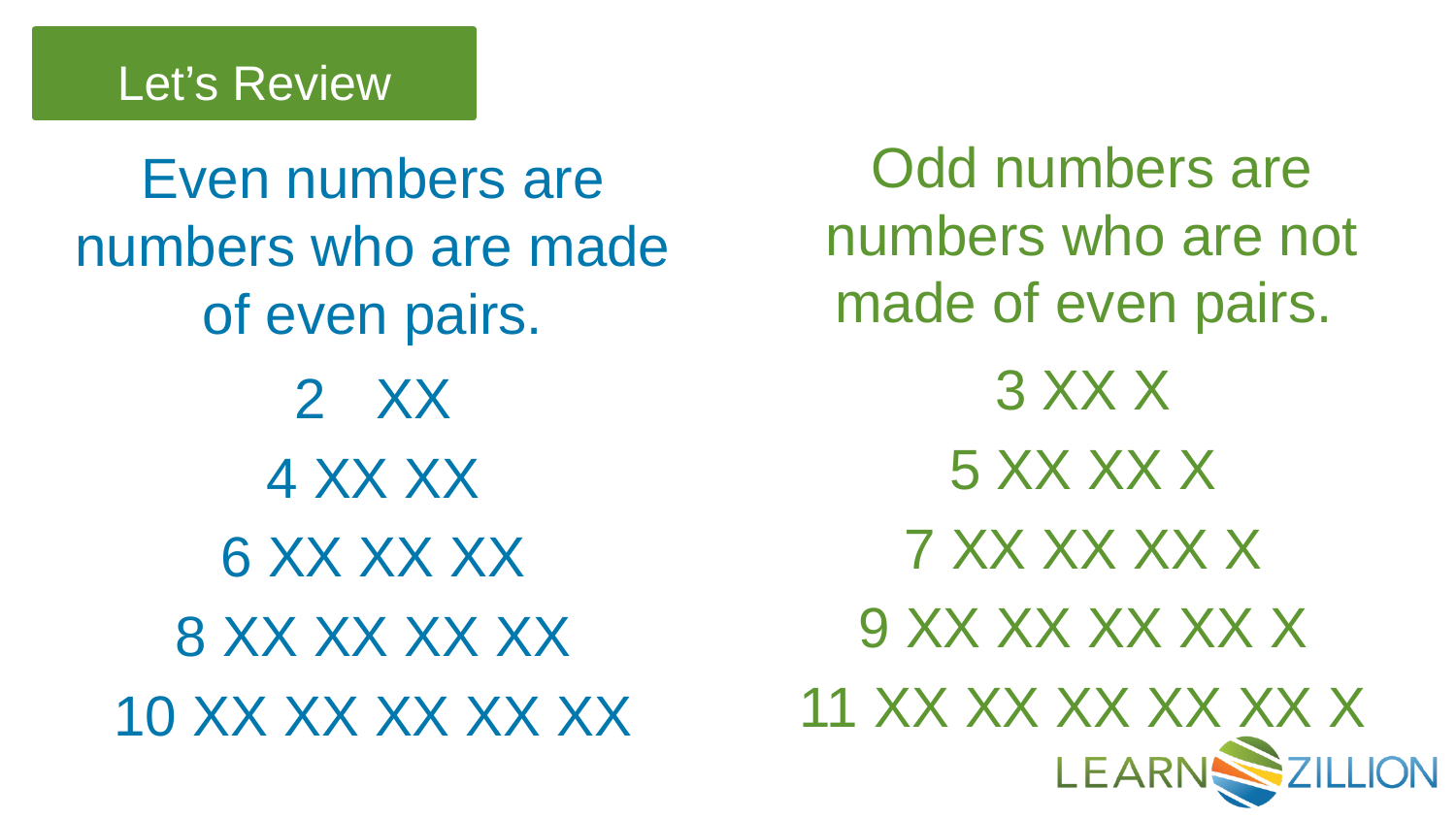

Odd numbers are numbers who are not made of even pairs.
Even numbers are numbers who are made of even pairs.
3 XX X
5 XX XX X
7 XX XX XX X
9 XX XX XX XX X
11 XX XX XX XX XX X

XX
4 XX XX
6 XX XX XX
8 XX XX XX XX
10 XX XX XX XX XX